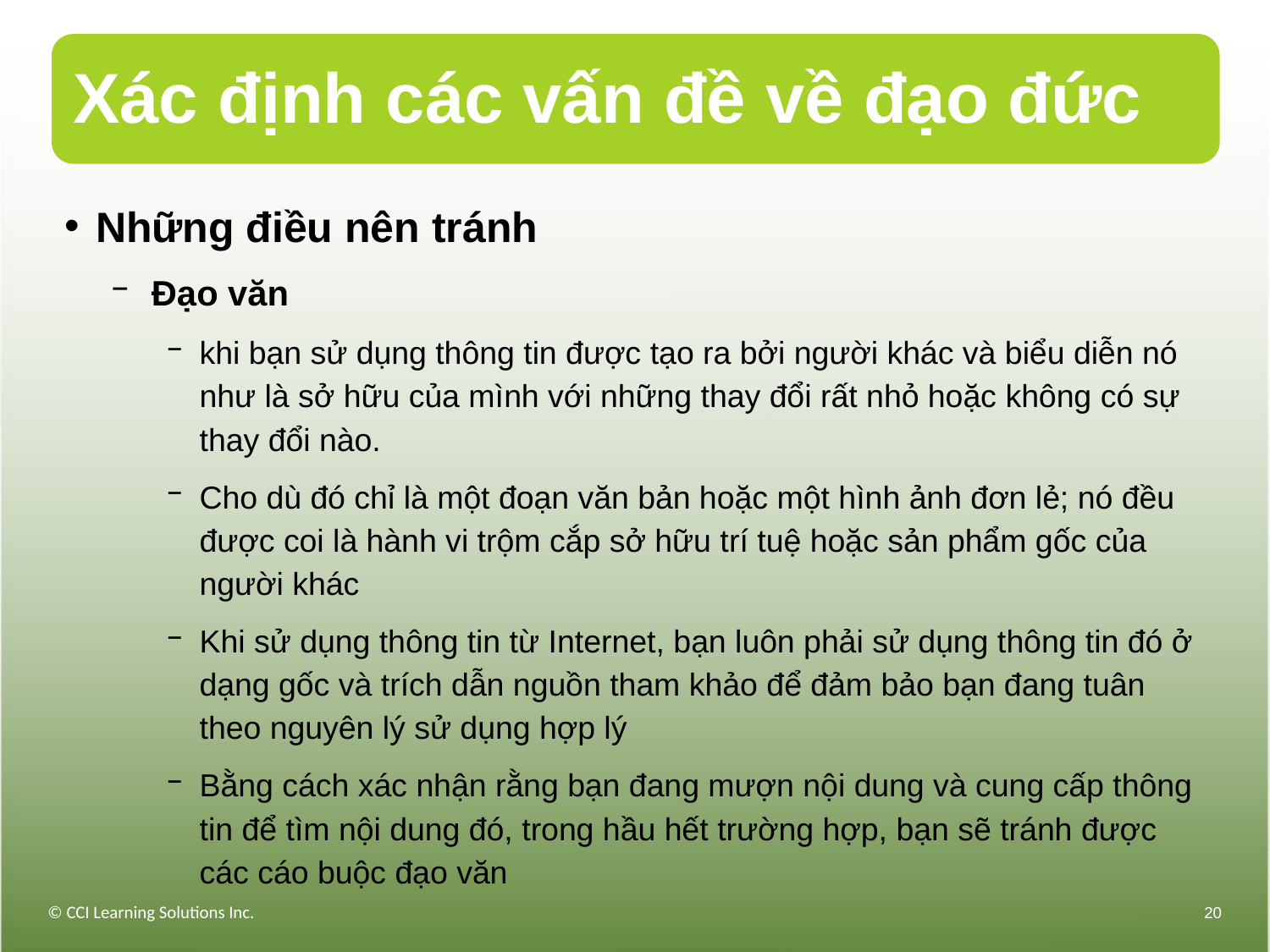

# Xác định các vấn đề về đạo đức
Những điều nên tránh
Đạo văn
khi bạn sử dụng thông tin được tạo ra bởi người khác và biểu diễn nó như là sở hữu của mình với những thay đổi rất nhỏ hoặc không có sự thay đổi nào.
Cho dù đó chỉ là một đoạn văn bản hoặc một hình ảnh đơn lẻ; nó đều được coi là hành vi trộm cắp sở hữu trí tuệ hoặc sản phẩm gốc của người khác
Khi sử dụng thông tin từ Internet, bạn luôn phải sử dụng thông tin đó ở dạng gốc và trích dẫn nguồn tham khảo để đảm bảo bạn đang tuân theo nguyên lý sử dụng hợp lý
Bằng cách xác nhận rằng bạn đang mượn nội dung và cung cấp thông tin để tìm nội dung đó, trong hầu hết trường hợp, bạn sẽ tránh được các cáo buộc đạo văn
© CCI Learning Solutions Inc.
20